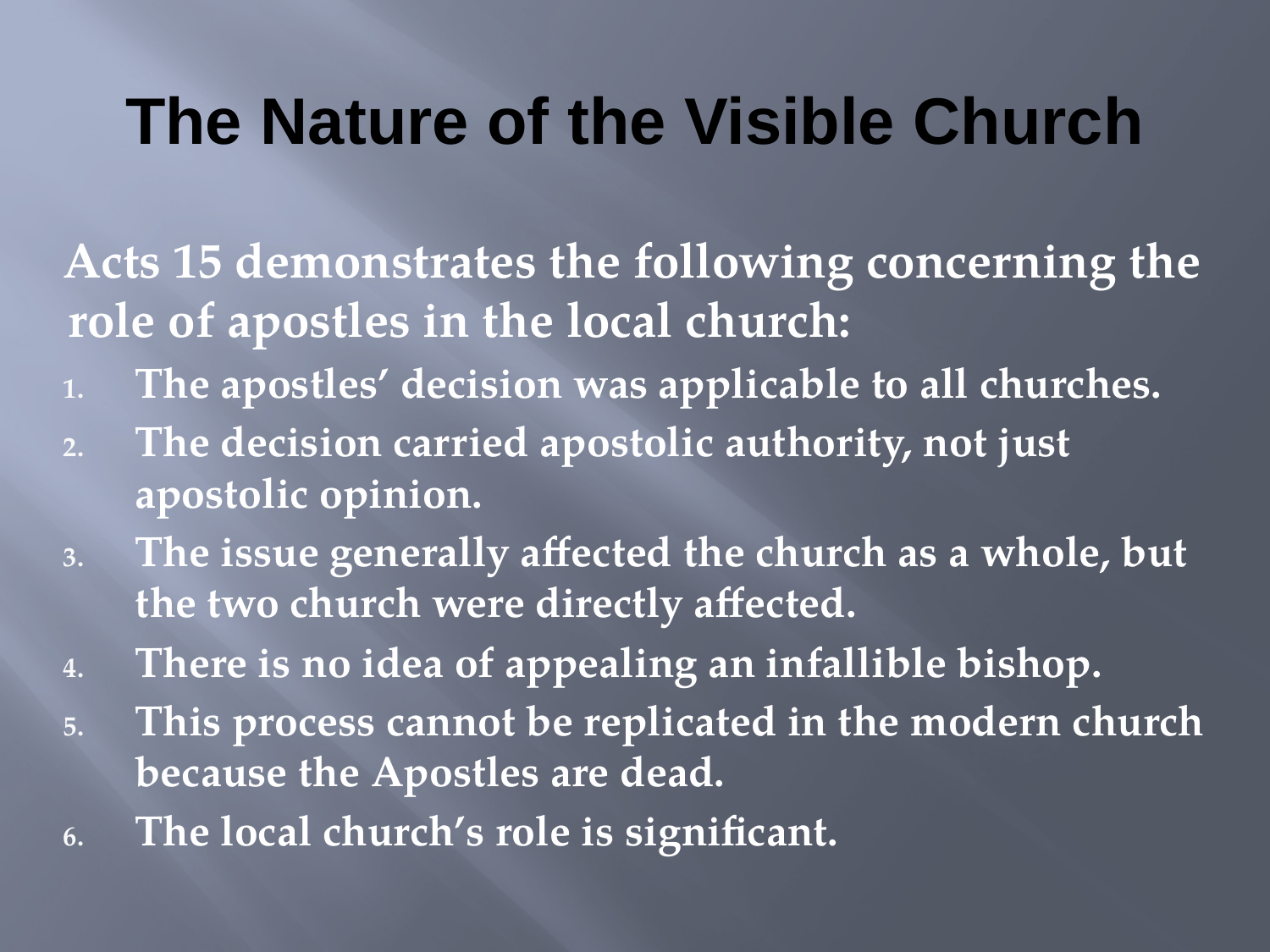

# The Nature of the Visible Church
Acts 15 demonstrates the following concerning the role of apostles in the local church:
The apostles’ decision was applicable to all churches.
The decision carried apostolic authority, not just apostolic opinion.
The issue generally affected the church as a whole, but the two church were directly affected.
There is no idea of appealing an infallible bishop.
This process cannot be replicated in the modern church because the Apostles are dead.
The local church’s role is significant.